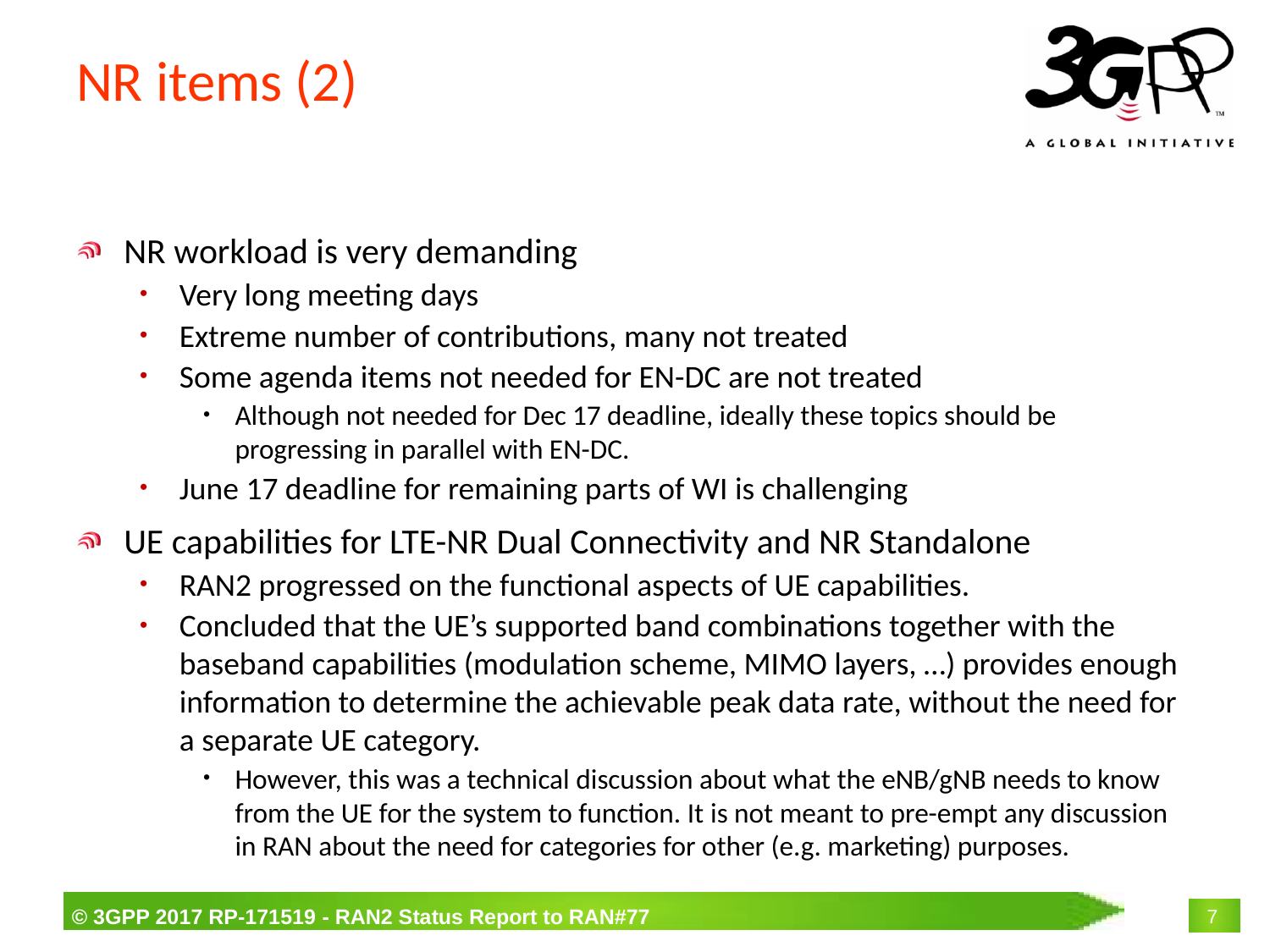

# NR items (2)
NR workload is very demanding
Very long meeting days
Extreme number of contributions, many not treated
Some agenda items not needed for EN-DC are not treated
Although not needed for Dec 17 deadline, ideally these topics should be progressing in parallel with EN-DC.
June 17 deadline for remaining parts of WI is challenging
UE capabilities for LTE-NR Dual Connectivity and NR Standalone
RAN2 progressed on the functional aspects of UE capabilities.
Concluded that the UE’s supported band combinations together with the baseband capabilities (modulation scheme, MIMO layers, …) provides enough information to determine the achievable peak data rate, without the need for a separate UE category.
However, this was a technical discussion about what the eNB/gNB needs to know from the UE for the system to function. It is not meant to pre-empt any discussion in RAN about the need for categories for other (e.g. marketing) purposes.